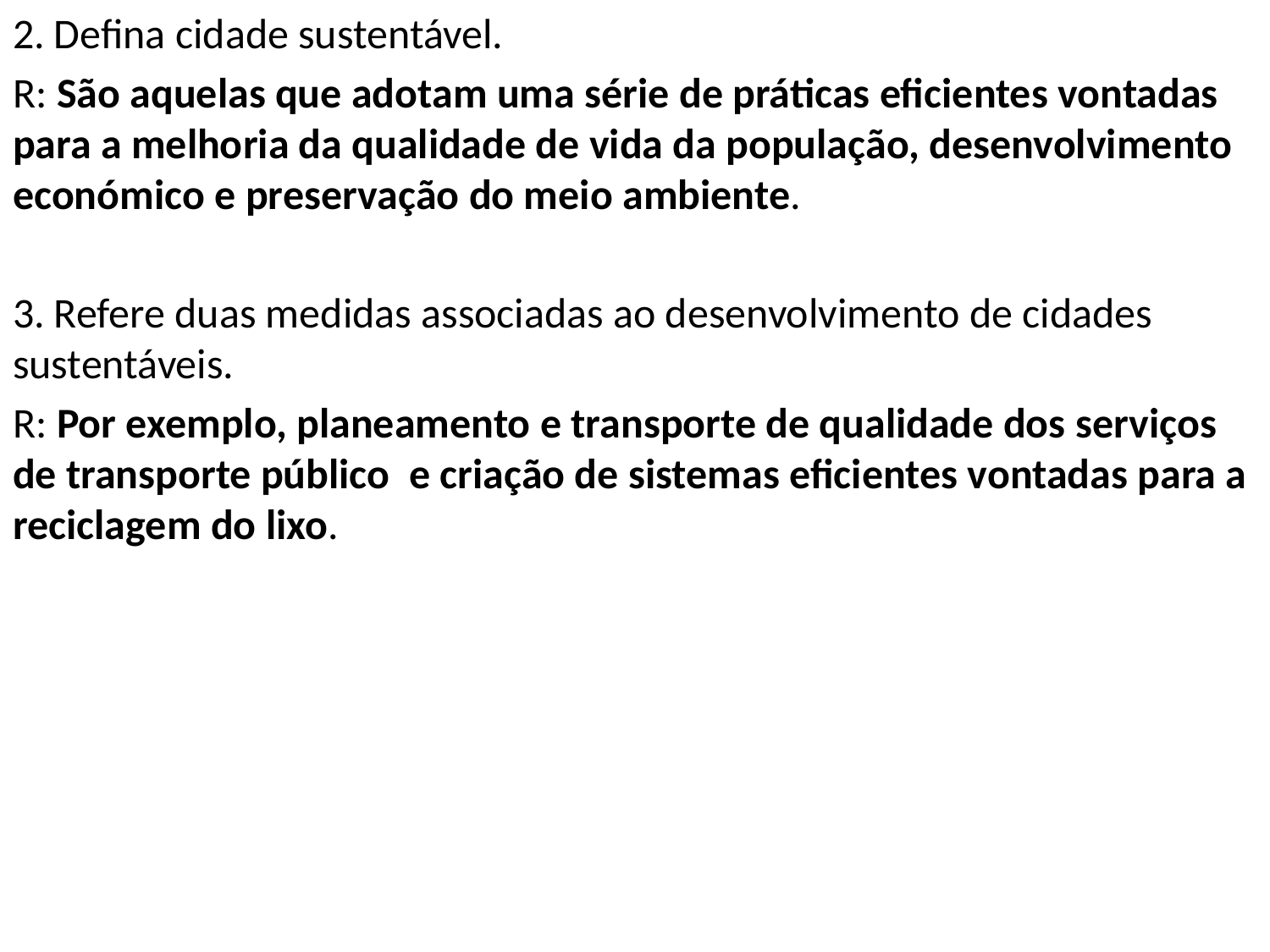

2. Defina cidade sustentável.
R: São aquelas que adotam uma série de práticas eficientes vontadas para a melhoria da qualidade de vida da população, desenvolvimento económico e preservação do meio ambiente.

3. Refere duas medidas associadas ao desenvolvimento de cidades sustentáveis.
R: Por exemplo, planeamento e transporte de qualidade dos serviços de transporte público  e criação de sistemas eficientes vontadas para a reciclagem do lixo.